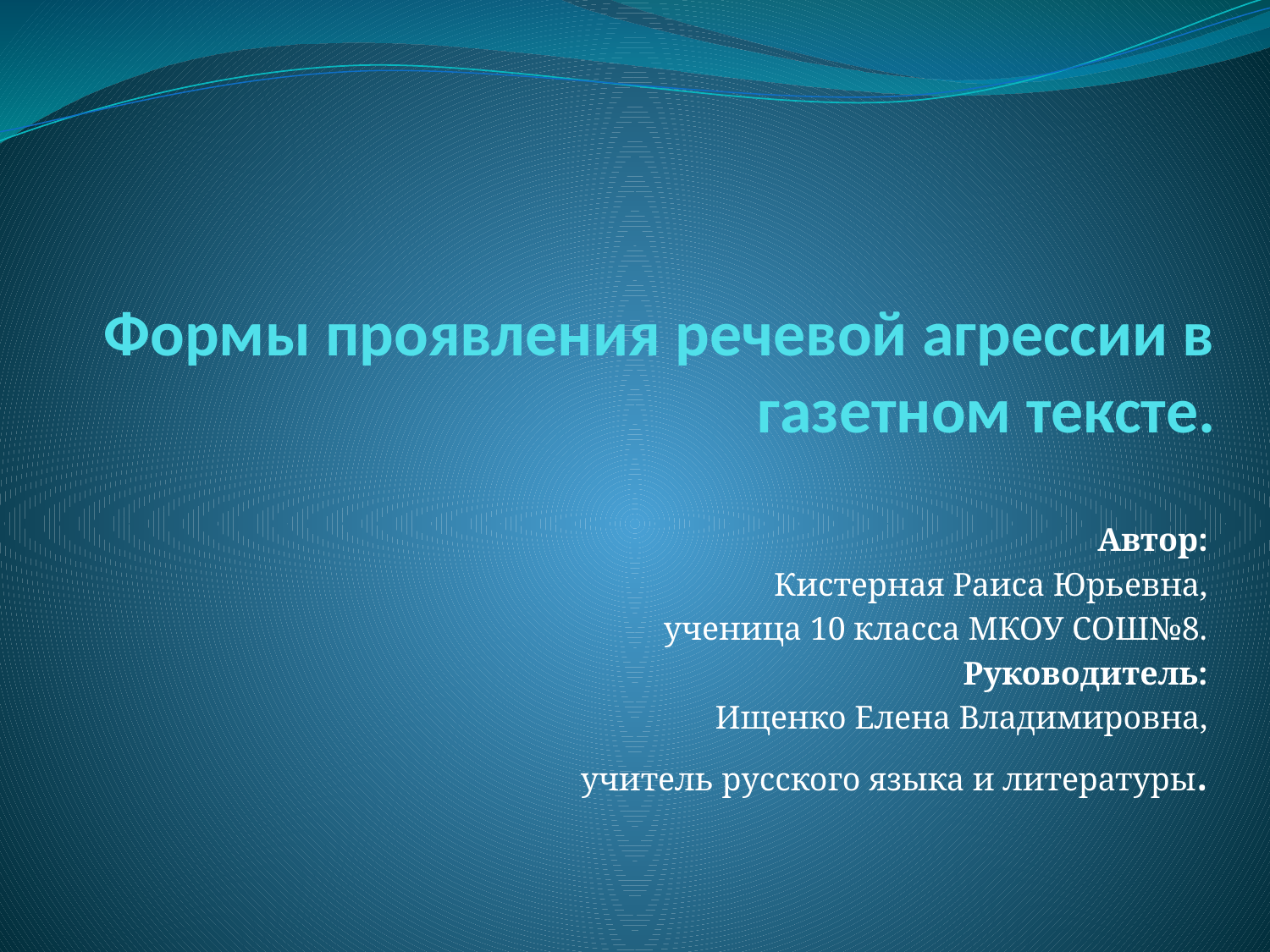

# Формы проявления речевой агрессии в газетном тексте.
Автор:
Кистерная Раиса Юрьевна,
ученица 10 класса МКОУ СОШ№8.
Руководитель:
Ищенко Елена Владимировна,
учитель русского языка и литературы.